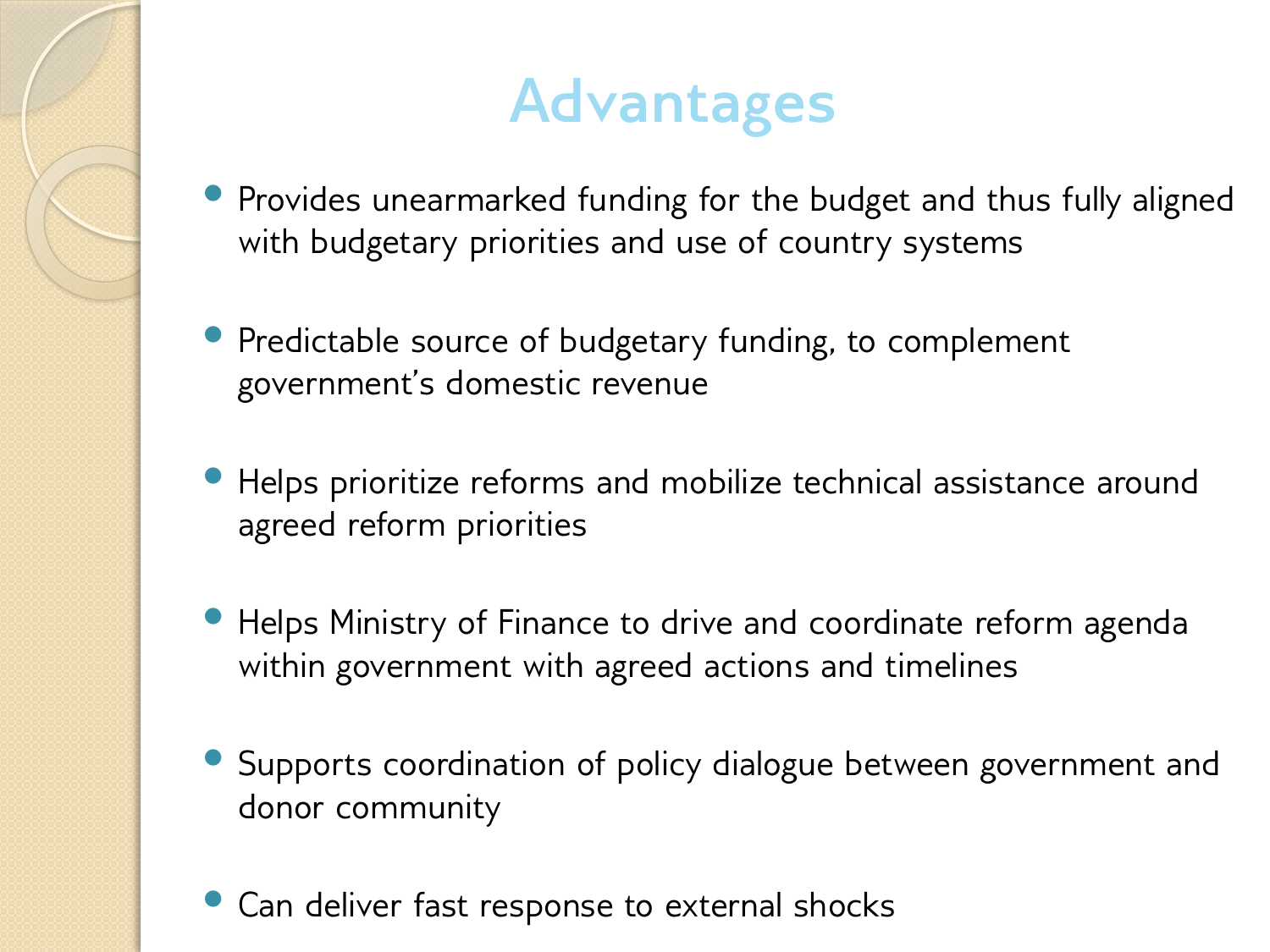

Advantages
Provides unearmarked funding for the budget and thus fully aligned with budgetary priorities and use of country systems

Predictable source of budgetary funding, to complement government’s domestic revenue

Helps prioritize reforms and mobilize technical assistance around agreed reform priorities

Helps Ministry of Finance to drive and coordinate reform agenda within government with agreed actions and timelines

Supports coordination of policy dialogue between government and donor community

Can deliver fast response to external shocks